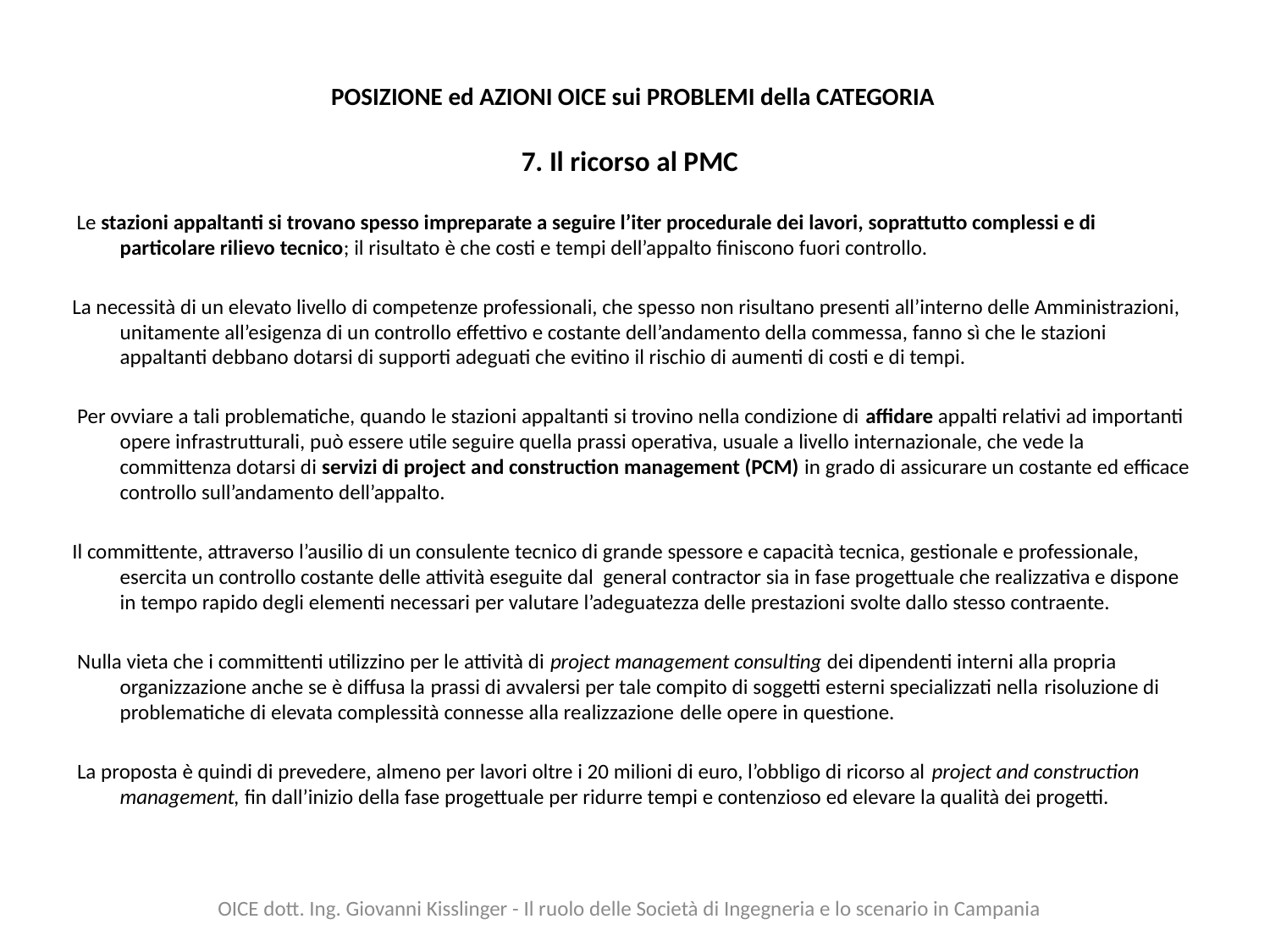

POSIZIONE ed AZIONI OICE sui PROBLEMI della CATEGORIA

7. Il ricorso al PMC

 Le stazioni appaltanti si trovano spesso impreparate a seguire l’iter procedurale dei lavori, soprattutto complessi e di particolare rilievo tecnico; il risultato è che costi e tempi dell’appalto finiscono fuori controllo.

La necessità di un elevato livello di competenze professionali, che spesso non risultano presenti all’interno delle Amministrazioni, unitamente all’esigenza di un controllo effettivo e costante dell’andamento della commessa, fanno sì che le stazioni appaltanti debbano dotarsi di supporti adeguati che evitino il rischio di aumenti di costi e di tempi.

 Per ovviare a tali problematiche, quando le stazioni appaltanti si trovino nella condizione di affidare appalti relativi ad importanti opere infrastrutturali, può essere utile seguire quella prassi operativa, usuale a livello internazionale, che vede la committenza dotarsi di servizi di project and construction management (PCM) in grado di assicurare un costante ed efficace controllo sull’andamento dell’appalto.

Il committente, attraverso l’ausilio di un consulente tecnico di grande spessore e capacità tecnica, gestionale e professionale, esercita un controllo costante delle attività eseguite dal  general contractor sia in fase progettuale che realizzativa e dispone in tempo rapido degli elementi necessari per valutare l’adeguatezza delle prestazioni svolte dallo stesso contraente.

 Nulla vieta che i committenti utilizzino per le attività di project management consulting dei dipendenti interni alla propria organizzazione anche se è diffusa la prassi di avvalersi per tale compito di soggetti esterni specializzati nella risoluzione di problematiche di elevata complessità connesse alla realizzazione delle opere in questione.

 La proposta è quindi di prevedere, almeno per lavori oltre i 20 milioni di euro, l’obbligo di ricorso al project and construction management, fin dall’inizio della fase progettuale per ridurre tempi e contenzioso ed elevare la qualità dei progetti.
OICE dott. Ing. Giovanni Kisslinger - Il ruolo delle Società di Ingegneria e lo scenario in Campania